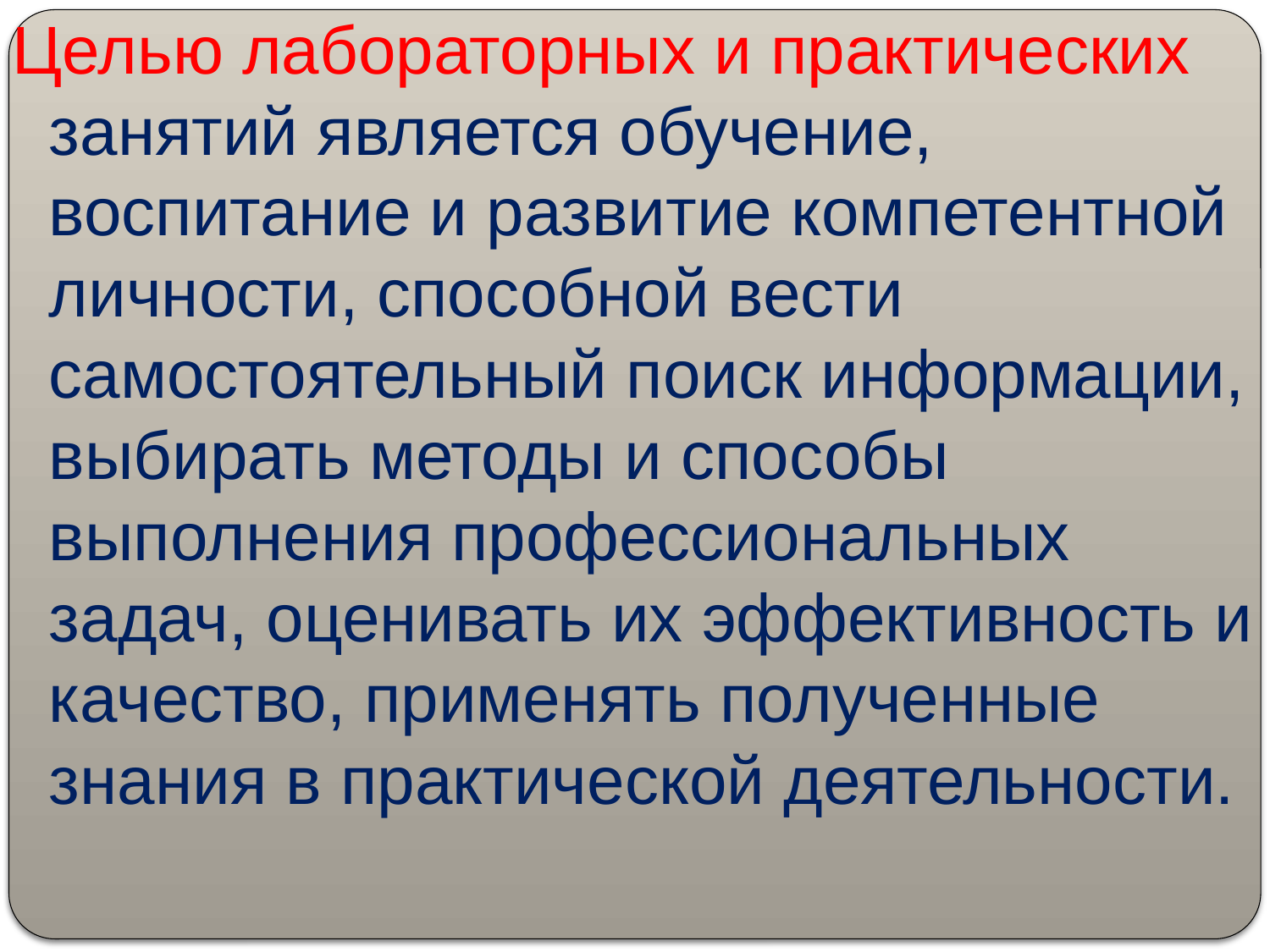

Целью лабораторных и практических занятий является обучение, воспитание и развитие компетентной личности, способной вести самостоятельный поиск информации, выбирать методы и способы выполнения профессиональных задач, оценивать их эффективность и качество, применять полученные знания в практической деятельности.